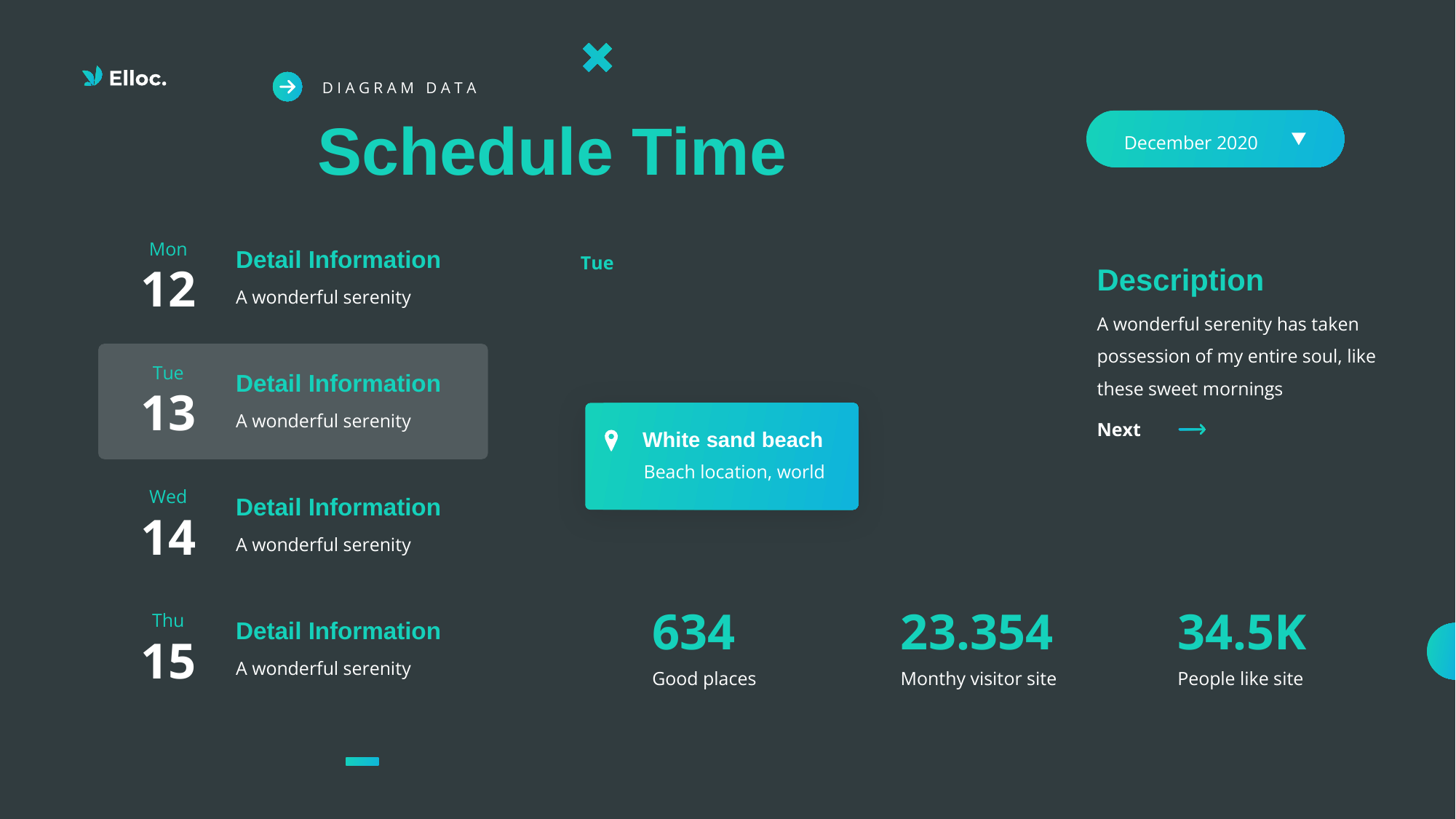

D I A G R A M   D A T A

Schedule Time

December 2020

Mon
Detail Information
Tue

12
Description
A wonderful serenity
A wonderful serenity has taken possession of my entire soul, like these sweet mornings

Tue
Detail Information
13
A wonderful serenity

Next
White sand beach

Beach location, world
Wed
Detail Information
14
A wonderful serenity
634
23.354
34.5K
Thu
Detail Information

15
A wonderful serenity
Good places
Monthy visitor site
People like site